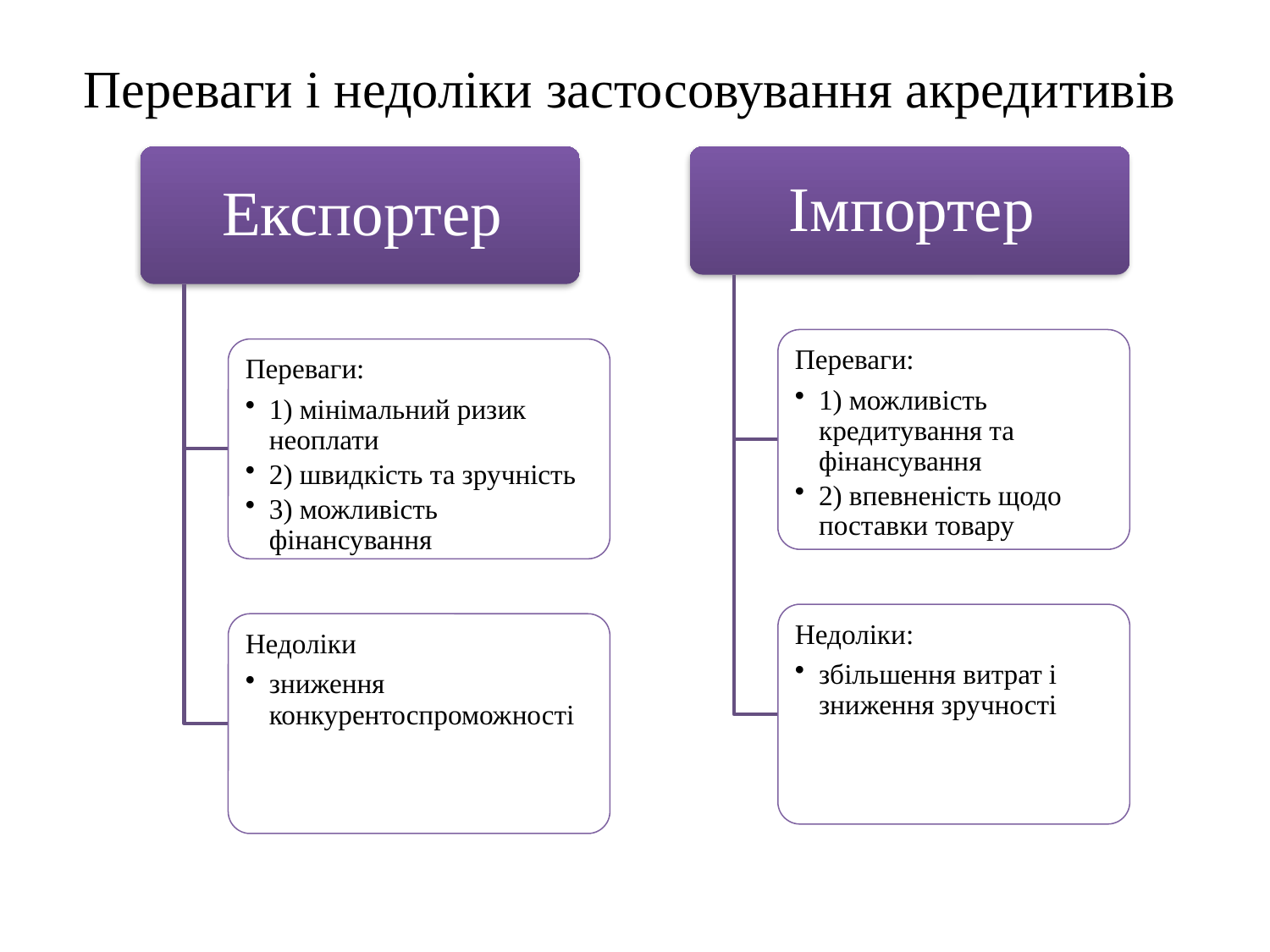

# Переваги і недоліки застосовування акредитивів
Експортер
Переваги:
1) мінімальний ризик неоплати
2) швидкість та зручність
3) можливість фінансування
Недоліки
зниження конкурентоспроможності
Імпортер
Переваги:
1) можливість кредитування та фінансування
2) впевненість щодо поставки товару
Недоліки:
збільшення витрат і зниження зручності